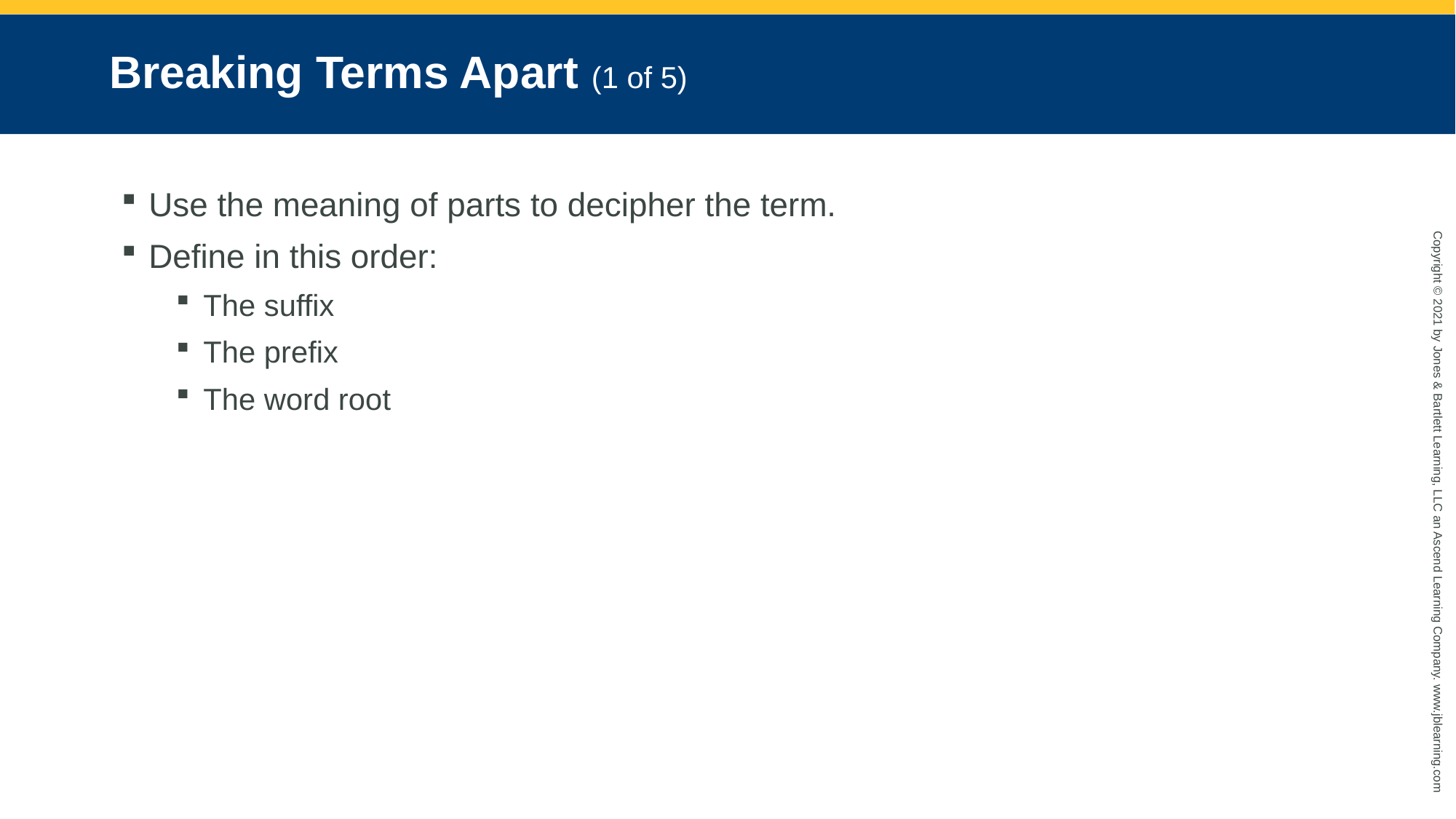

# Breaking Terms Apart (1 of 5)
Use the meaning of parts to decipher the term.
Define in this order:
The suffix
The prefix
The word root